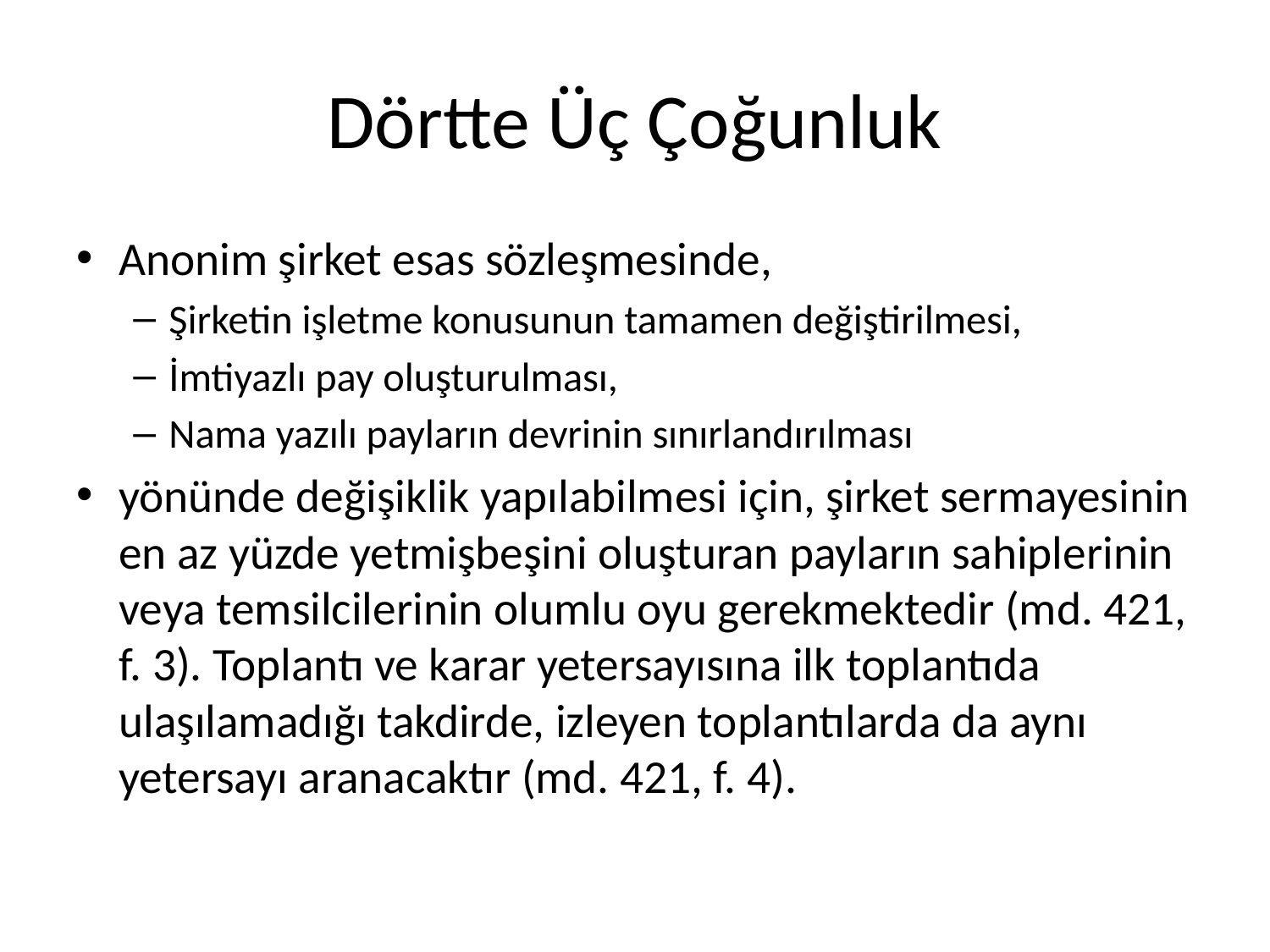

# Dörtte Üç Çoğunluk
Anonim şirket esas sözleşmesinde,
Şirketin işletme konusunun tamamen değiştirilmesi,
İmtiyazlı pay oluşturulması,
Nama yazılı payların devrinin sınırlandırılması
yönünde değişiklik yapılabilmesi için, şirket sermayesinin en az yüzde yetmişbeşini oluşturan payların sahiplerinin veya temsilcilerinin olumlu oyu gerekmektedir (md. 421, f. 3). Toplantı ve karar yetersayısına ilk toplantıda ulaşılamadığı takdirde, izleyen toplantılarda da aynı yetersayı aranacaktır (md. 421, f. 4).